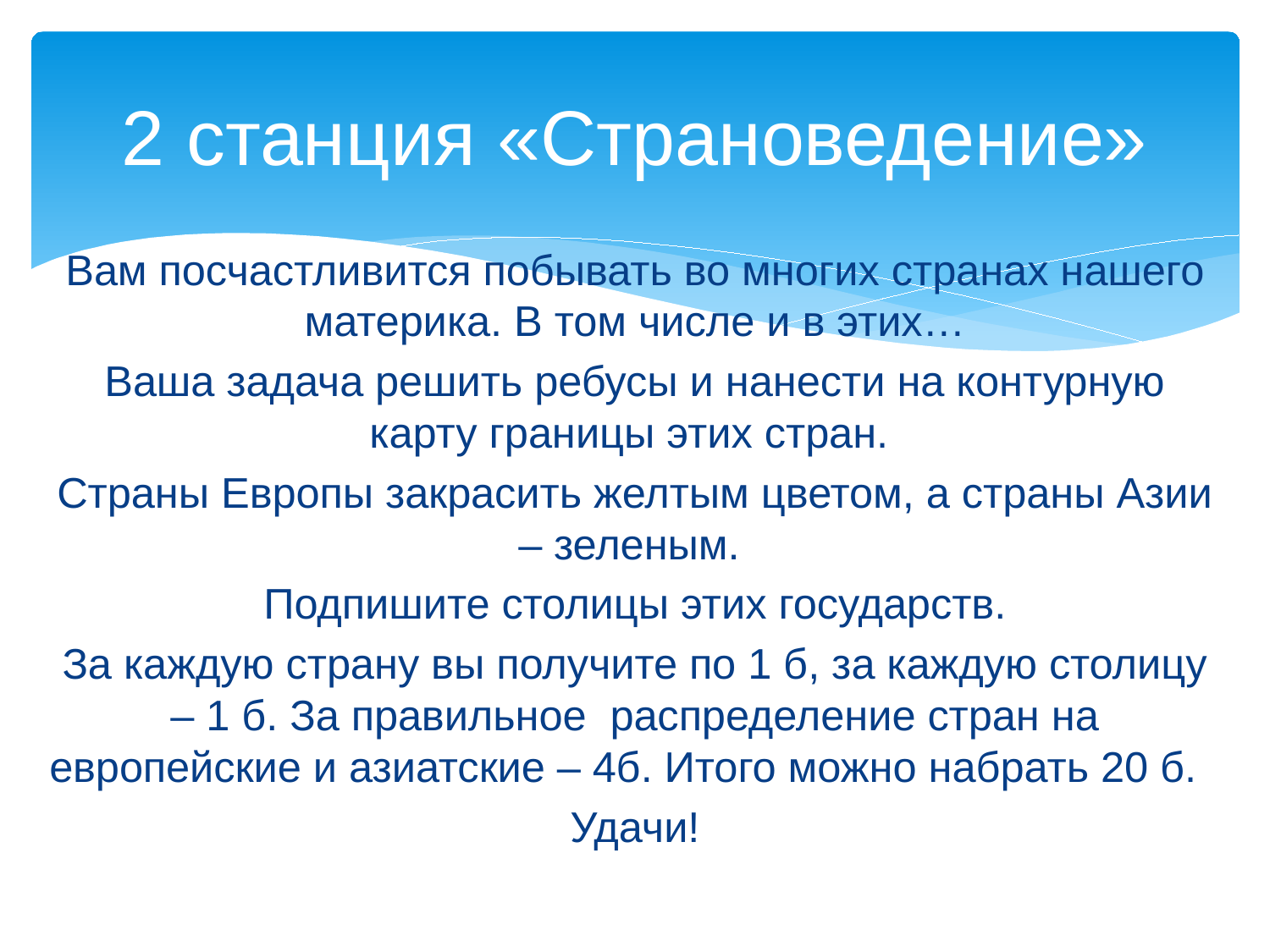

# 2 станция «Страноведение»
Вам посчастливится побывать во многих странах нашего материка. В том числе и в этих…
Ваша задача решить ребусы и нанести на контурную карту границы этих стран.
Страны Европы закрасить желтым цветом, а страны Азии – зеленым.
Подпишите столицы этих государств.
За каждую страну вы получите по 1 б, за каждую столицу – 1 б. За правильное  распределение стран на европейские и азиатские – 4б. Итого можно набрать 20 б.
Удачи!